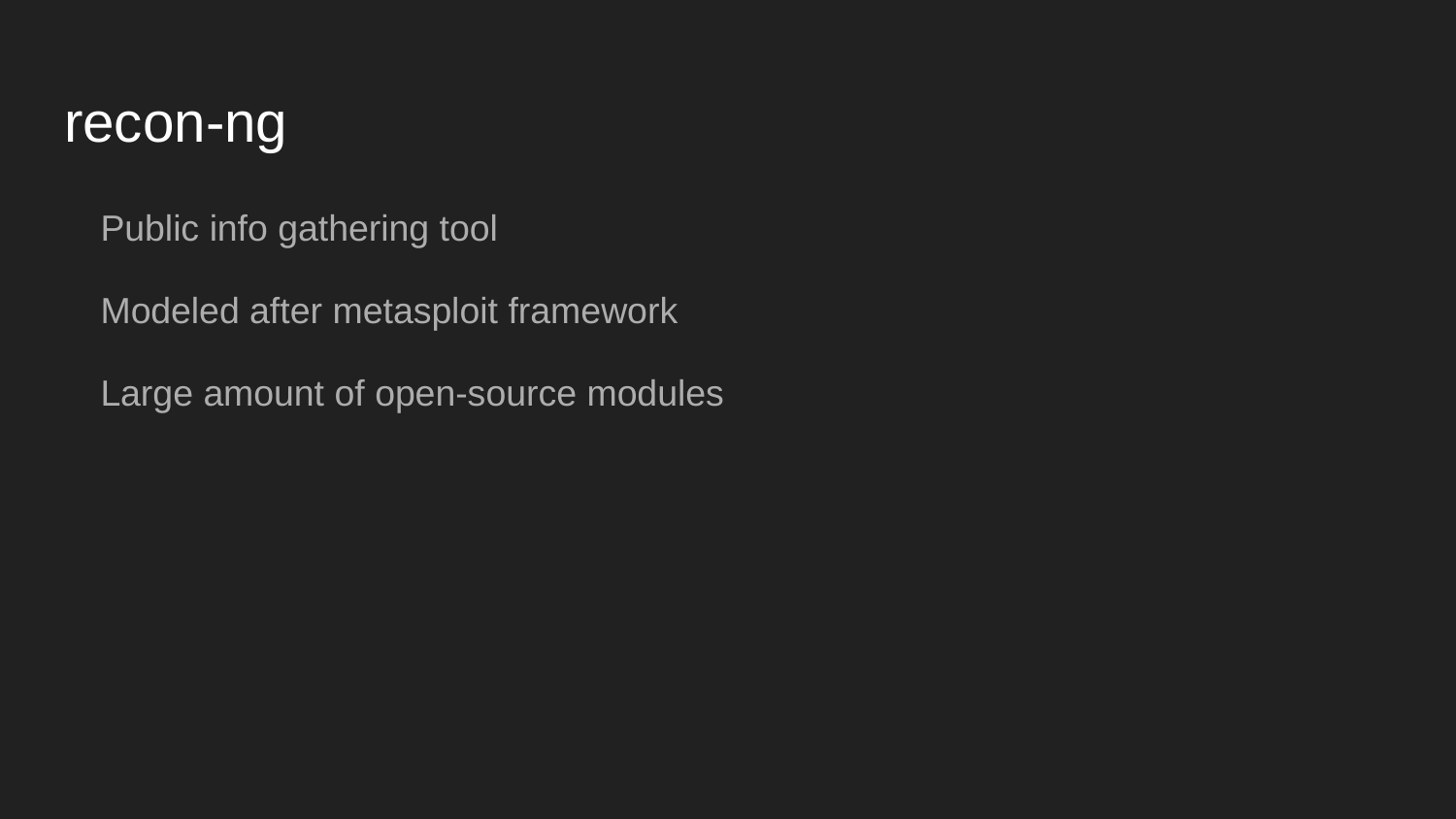

# recon-ng
Public info gathering tool
Modeled after metasploit framework
Large amount of open-source modules